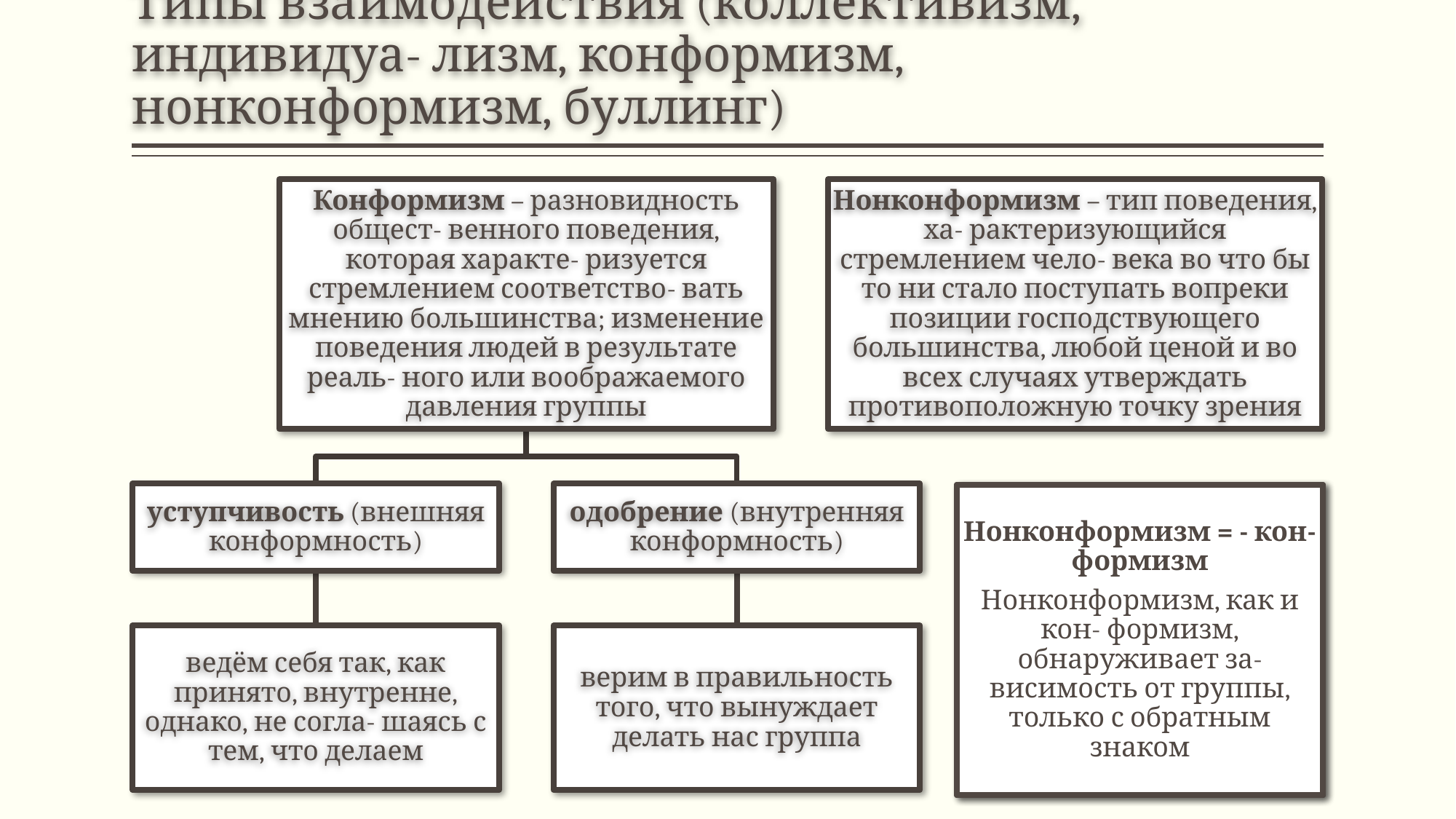

# Типы взаимодействия (коллективизм, индивидуа- лизм, конформизм, нонконформизм, буллинг)

Конформизм – разновидность общест- венного поведения, которая характе- ризуется стремлением соответство- вать мнению большинства; изменение поведения людей в результате реаль- ного или воображаемого давления группы

Нонконформизм – тип поведения, ха- рактеризующийся стремлением чело- века во что бы то ни стало поступать вопреки позиции господствующего большинства, любой ценой и во всех случаях утверждать противоположную точку зрения

уступчивость (внешняя конформность)

одобрение (внутренняя конформность)

ведём себя так, как принято, внутренне, однако, не согла- шаясь с тем, что делаем

верим в правильность того, что вынуждает делать нас группа

Нонконформизм = - кон- формизм
Нонконформизм, как и кон- формизм, обнаруживает за- висимость от группы, только с обратным знаком